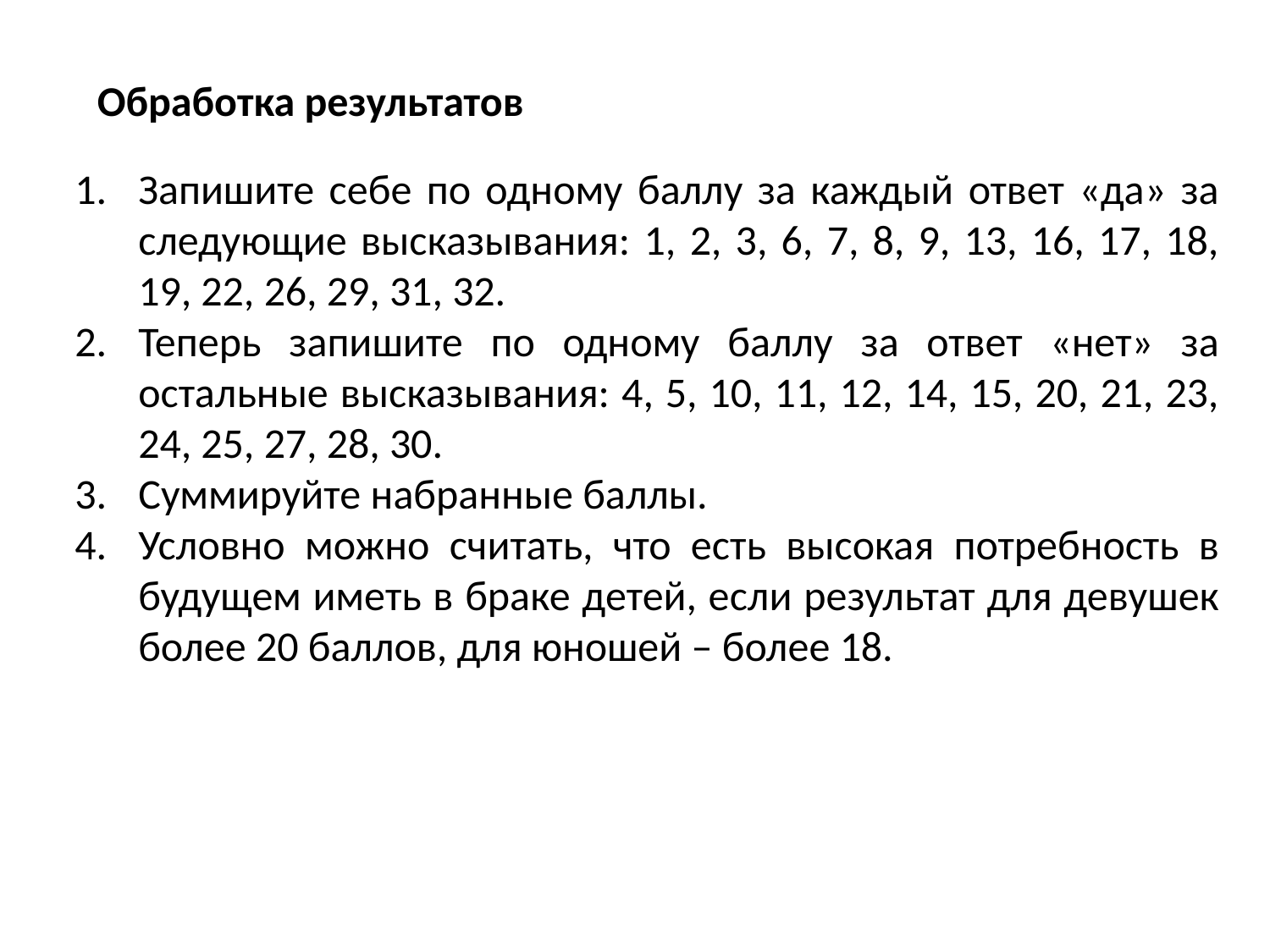

Обработка результатов
Запишите себе по одному баллу за каждый ответ «да» за следующие высказывания: 1, 2, 3, 6, 7, 8, 9, 13, 16, 17, 18, 19, 22, 26, 29, 31, 32.
Теперь запишите по одному баллу за ответ «нет» за остальные высказывания: 4, 5, 10, 11, 12, 14, 15, 20, 21, 23, 24, 25, 27, 28, 30.
Суммируйте набранные баллы.
Условно можно считать, что есть высокая потребность в будущем иметь в браке детей, если результат для девушек более 20 баллов, для юношей – более 18.